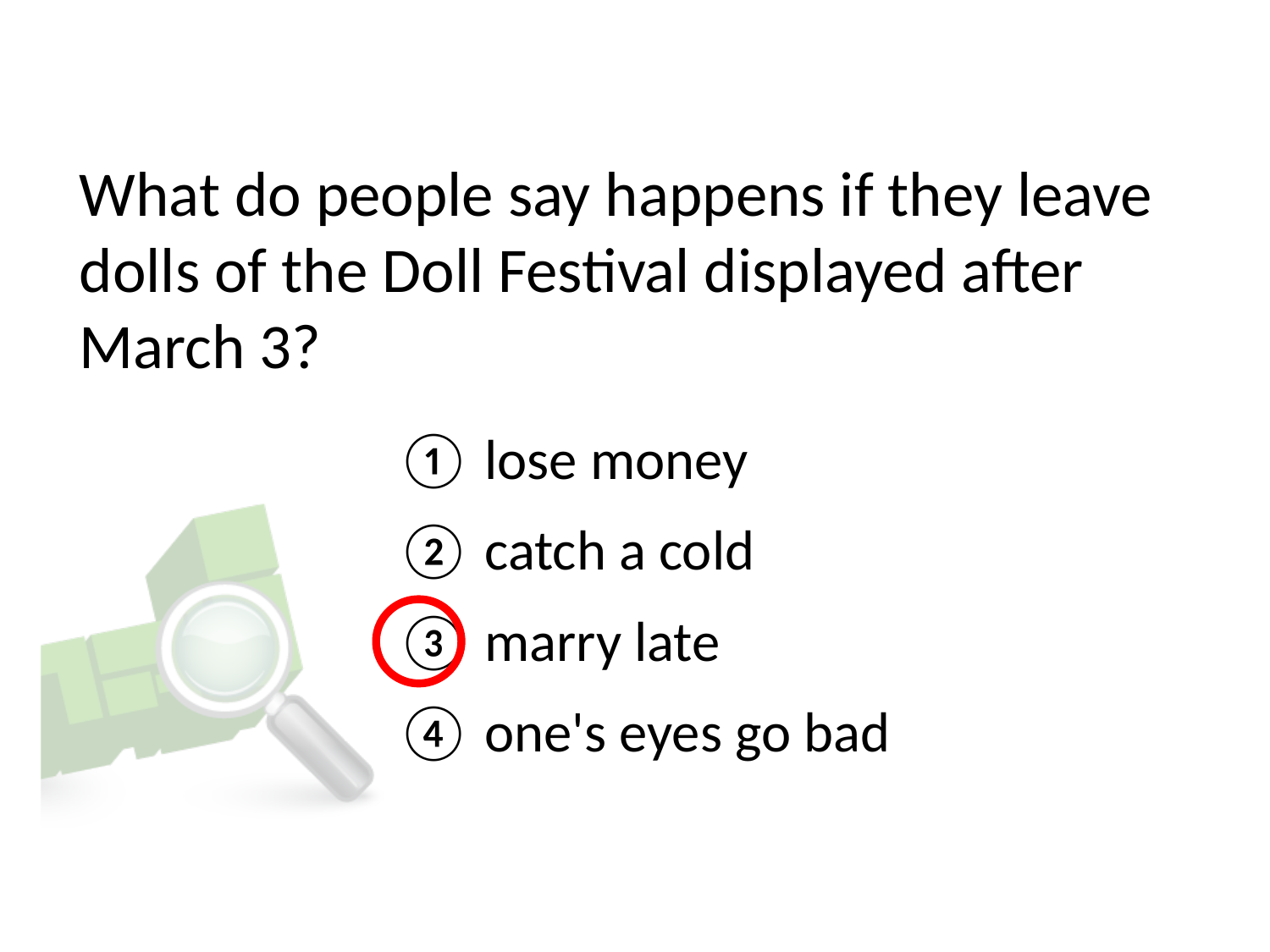

# What do people say happens if they leave dolls of the Doll Festival displayed after March 3?
① lose money
② catch a cold
③ marry late
④ one's eyes go bad